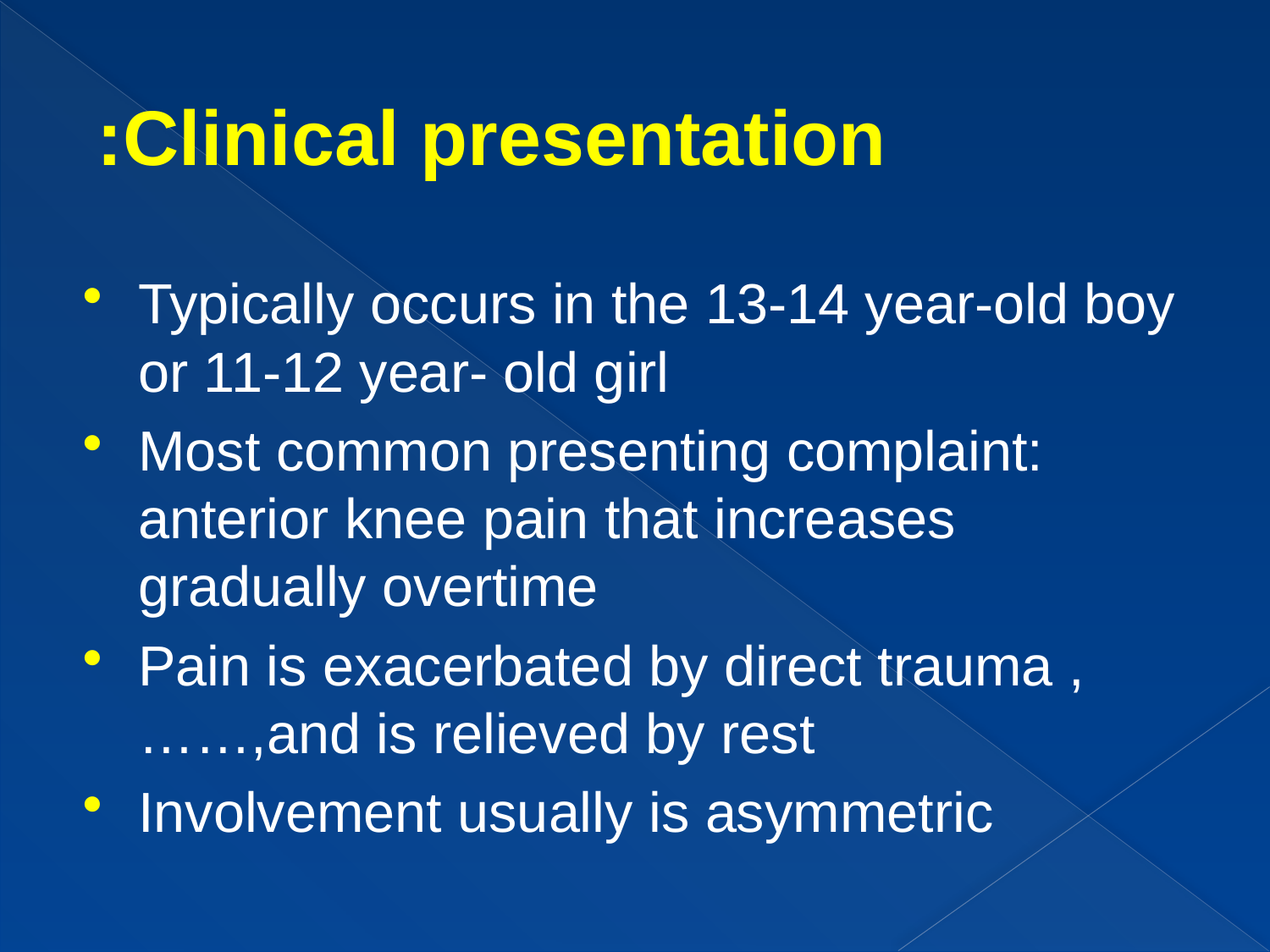

# Clinical presentation:
Typically occurs in the 13-14 year-old boy or 11-12 year- old girl
Most common presenting complaint: anterior knee pain that increases gradually overtime
Pain is exacerbated by direct trauma ,……,and is relieved by rest
Involvement usually is asymmetric